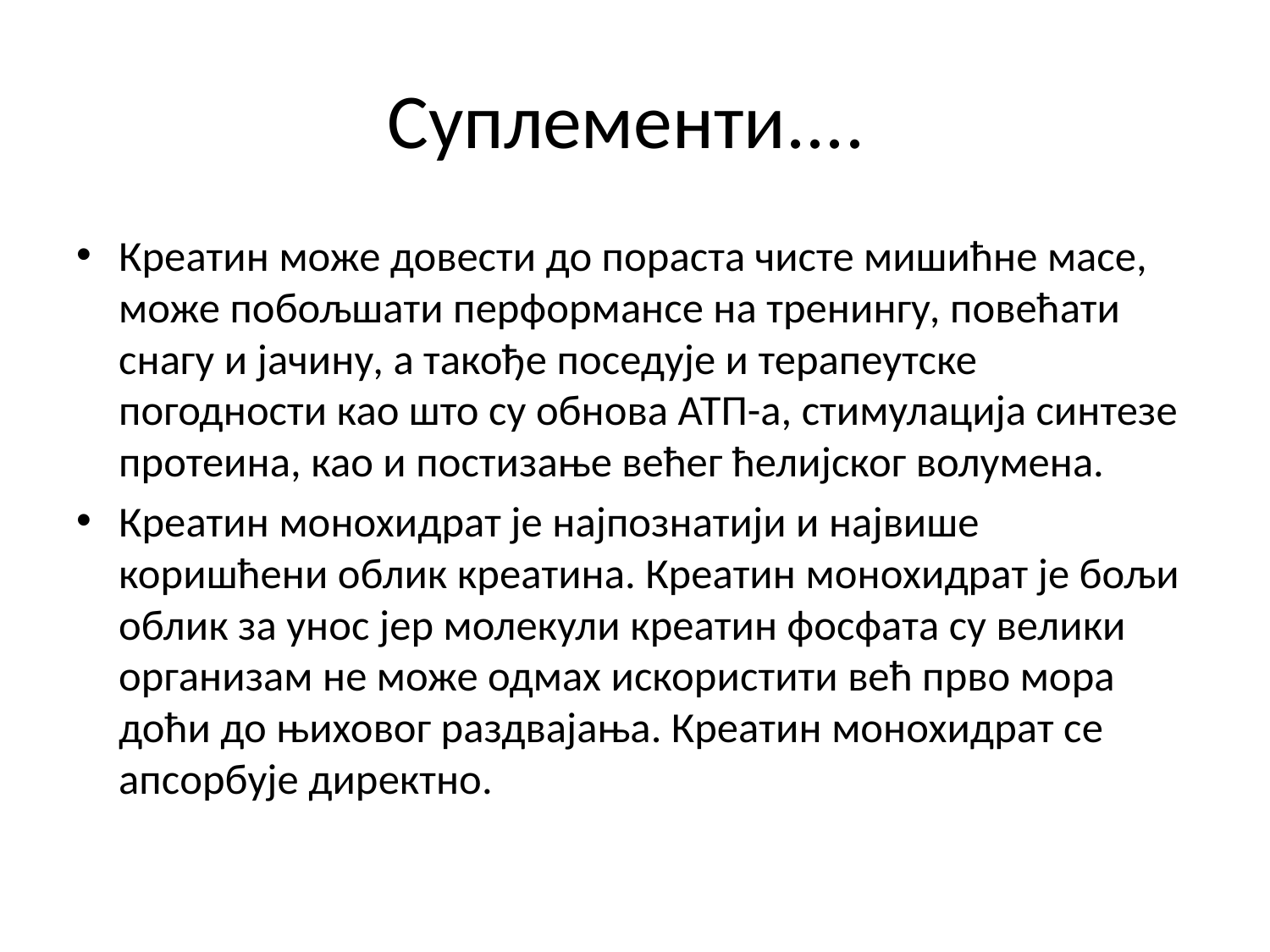

# Суплементи....
Креатин може довести до пораста чисте мишићне масе, може побољшати перформансе на тренингу, повећати снагу и јачину, а такође поседује и терапеутске погодности као што су обнова АТП-а, стимулација синтезе протеина, као и постизање већег ћелијског волумена.
Креатин монохидрат је најпознатији и највише коришћени облик креатина. Креатин монохидрат је бољи облик за унос јер молекули креатин фосфата су велики организам не може одмах искористити већ прво мора доћи до њиховог раздвајања. Креатин монохидрат се апсорбује директно.